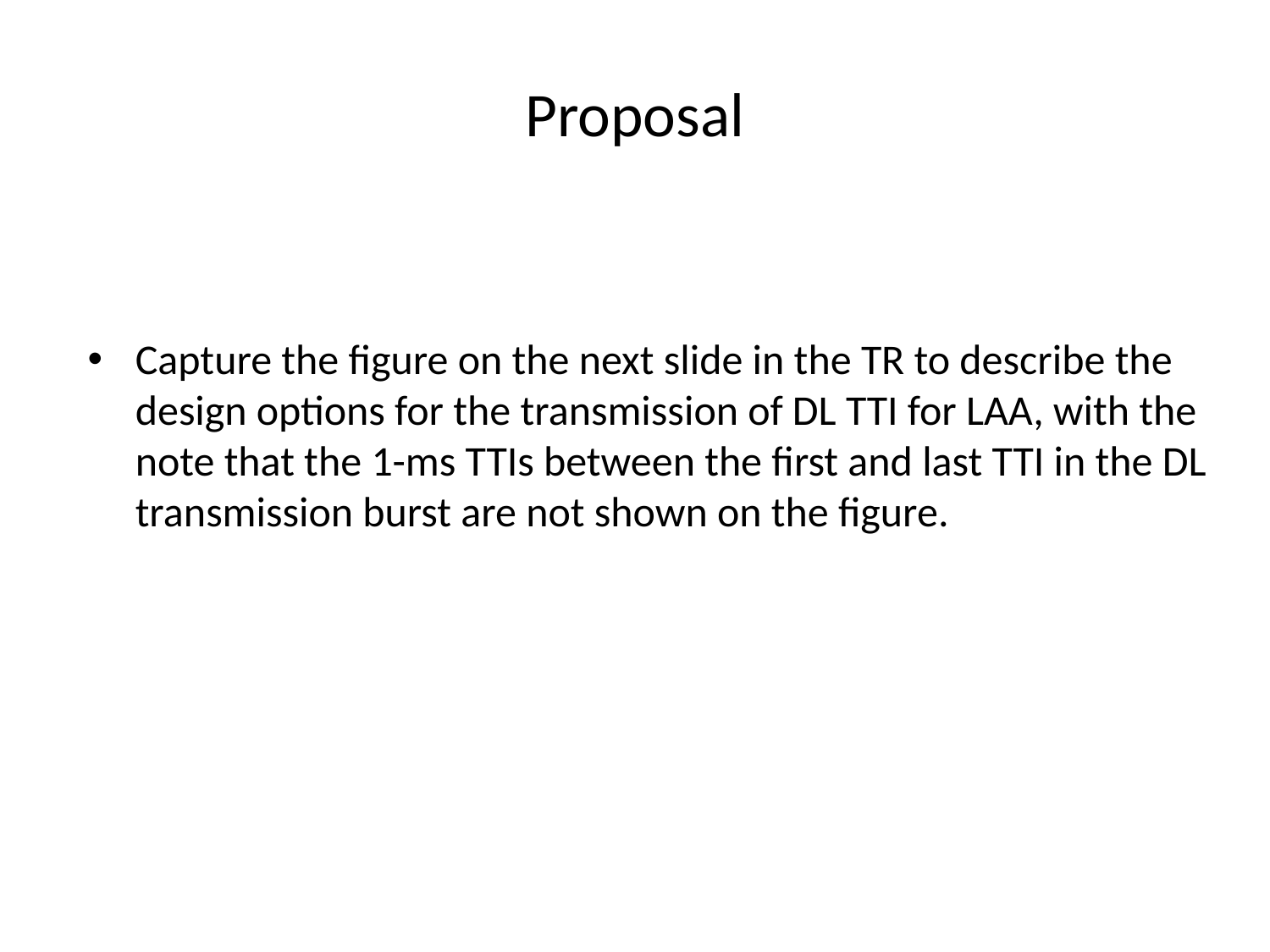

Proposal
Capture the figure on the next slide in the TR to describe the design options for the transmission of DL TTI for LAA, with the note that the 1-ms TTIs between the first and last TTI in the DL transmission burst are not shown on the figure.